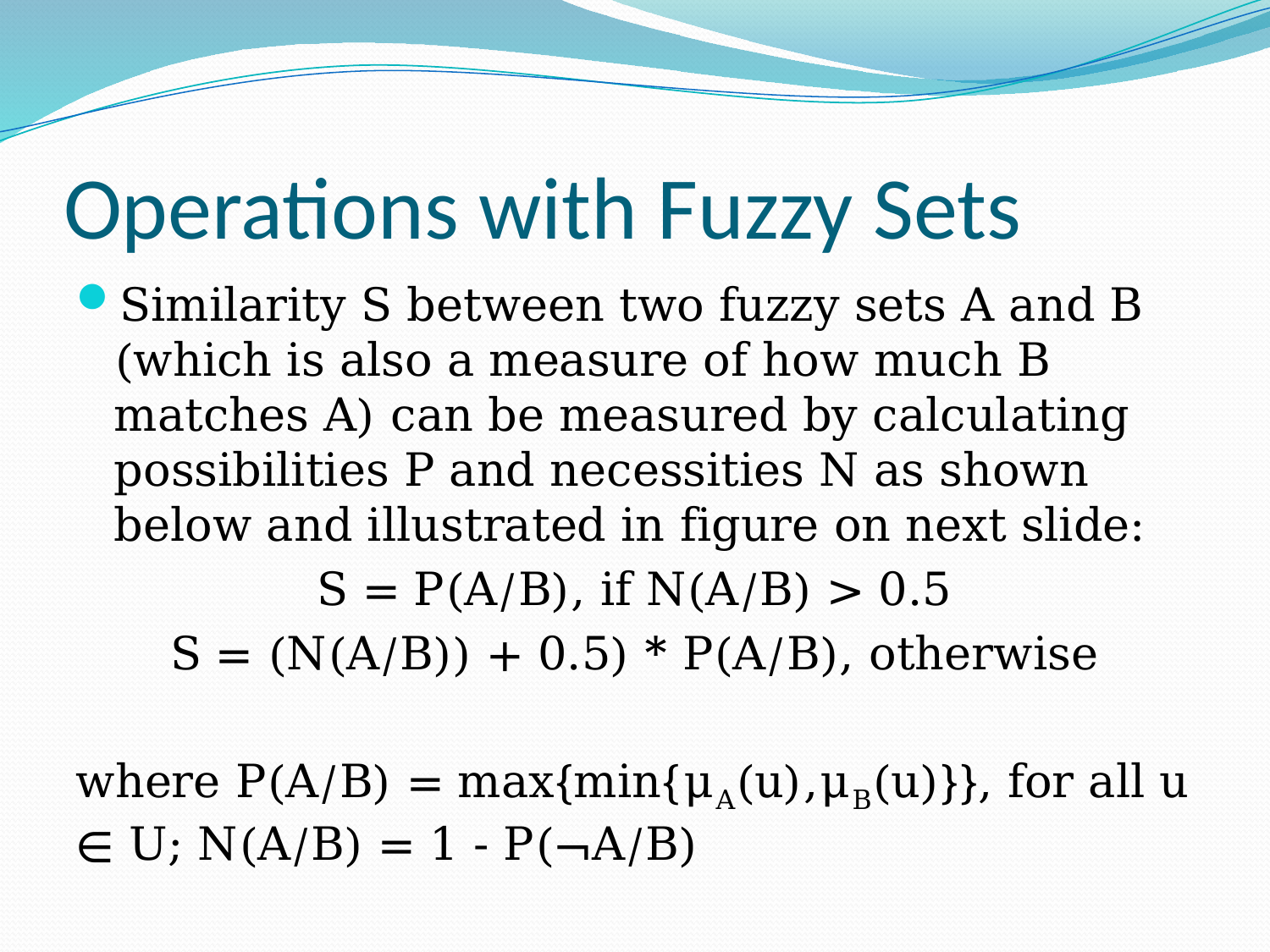

# Operations with Fuzzy Sets
Similarity S between two fuzzy sets A and B (which is also a measure of how much B matches A) can be measured by calculating possibilities P and necessities N as shown below and illustrated in figure on next slide:
S = P(A/B), if N(A/B) > 0.5
S = (N(A/B)) + 0.5) * P(A/B), otherwise

where P(A/B) = max{min{μA(u),μB(u)}}, for all u ∊ U; N(A/B) = 1 - P(¬A/B)